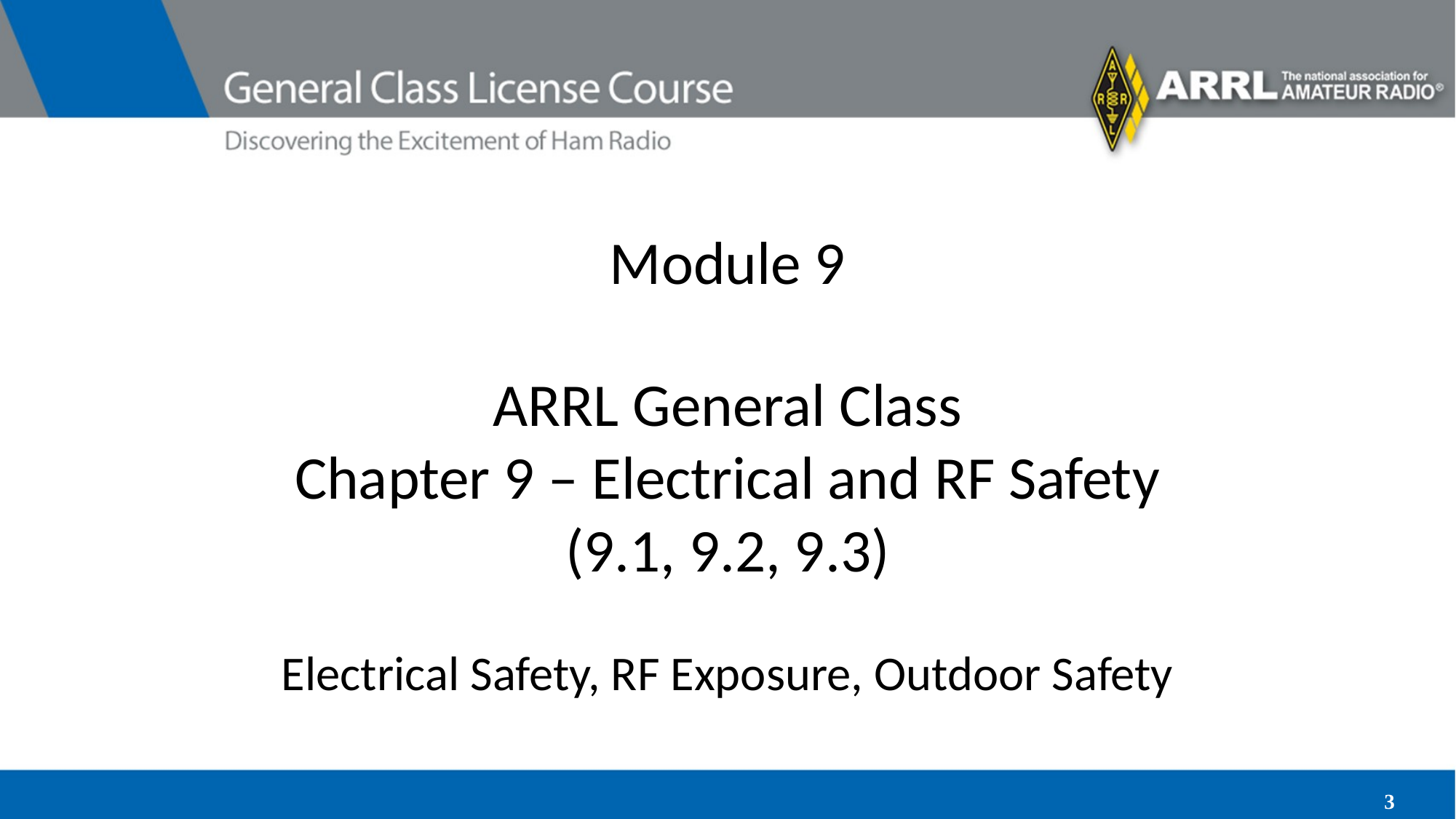

# Module 9 ARRL General Class Chapter 9 – Electrical and RF Safety (9.1, 9.2, 9.3) Electrical Safety, RF Exposure, Outdoor Safety